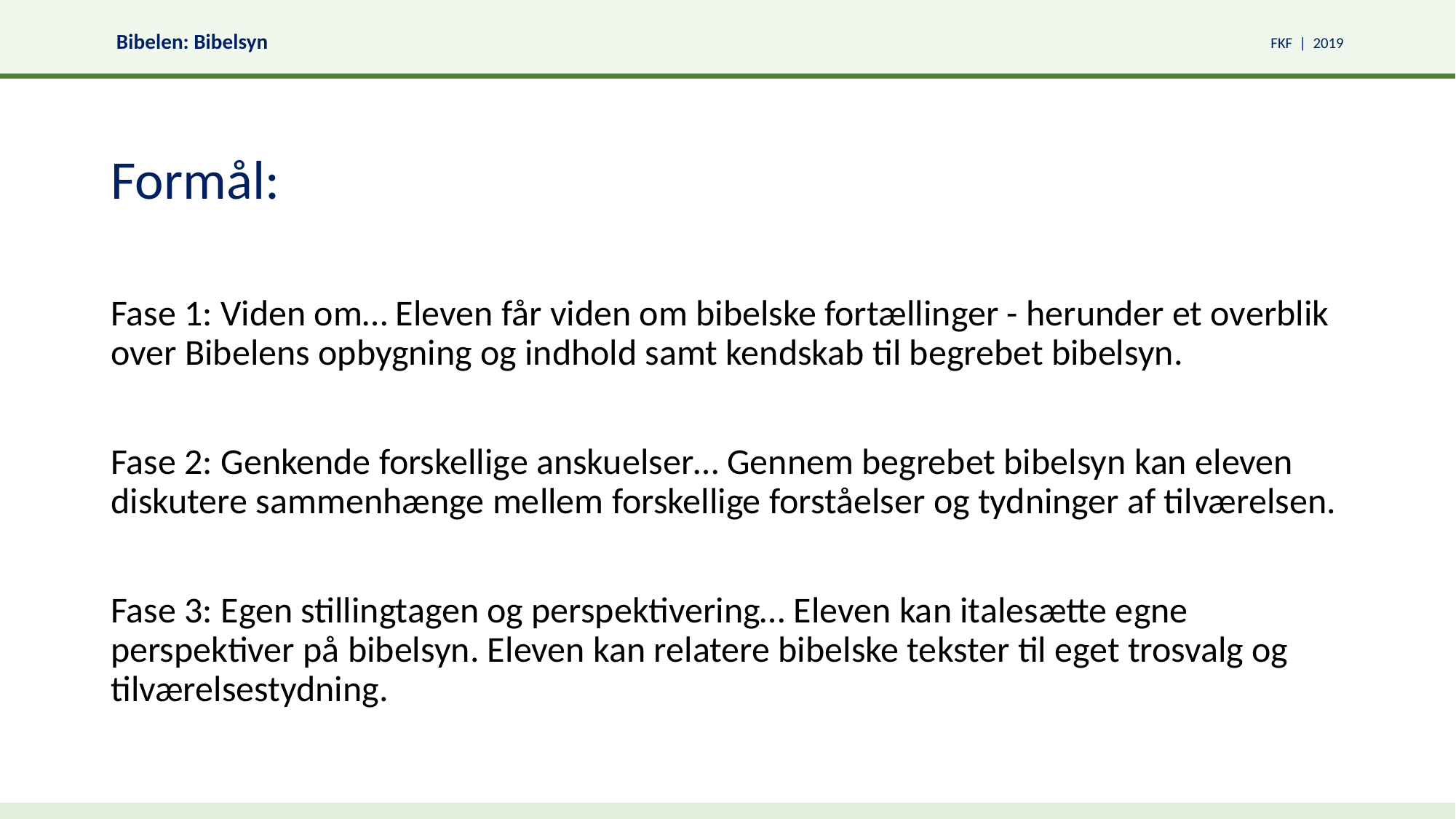

# Formål:
Fase 1: Viden om… Eleven får viden om bibelske fortællinger - herunder et overblik over Bibelens opbygning og indhold samt kendskab til begrebet bibelsyn.

Fase 2: Genkende forskellige anskuelser… Gennem begrebet bibelsyn kan eleven diskutere sammenhænge mellem forskellige forståelser og tydninger af tilværelsen.

Fase 3: Egen stillingtagen og perspektivering… Eleven kan italesætte egne perspektiver på bibelsyn. Eleven kan relatere bibelske tekster til eget trosvalg og tilværelsestydning.